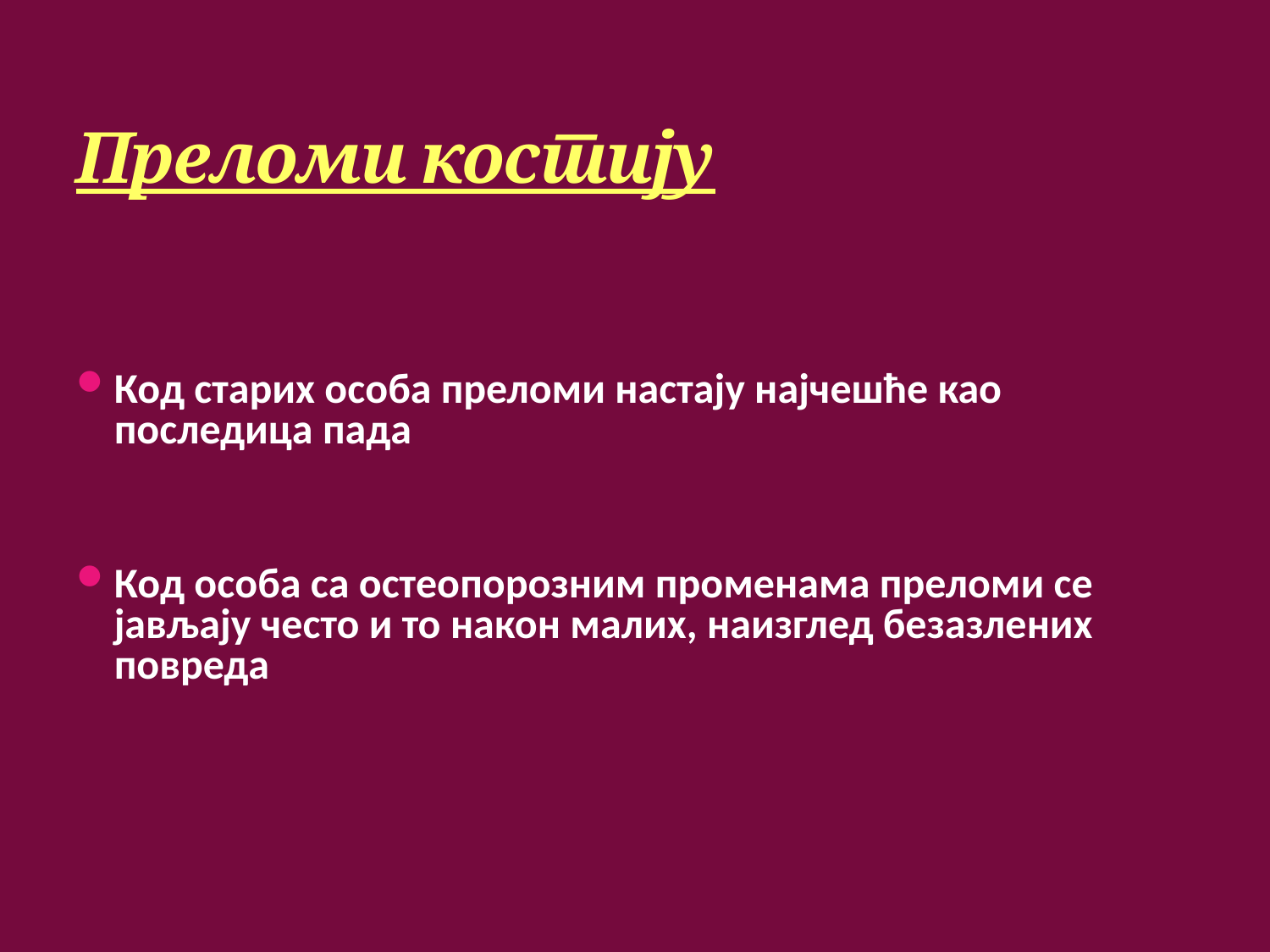

# Преломи костију

Код старих особа преломи настају најчешће као последица пада

Код особа са остеопорозним променама преломи се јављају често и то након малих, наизглед безазлених повреда